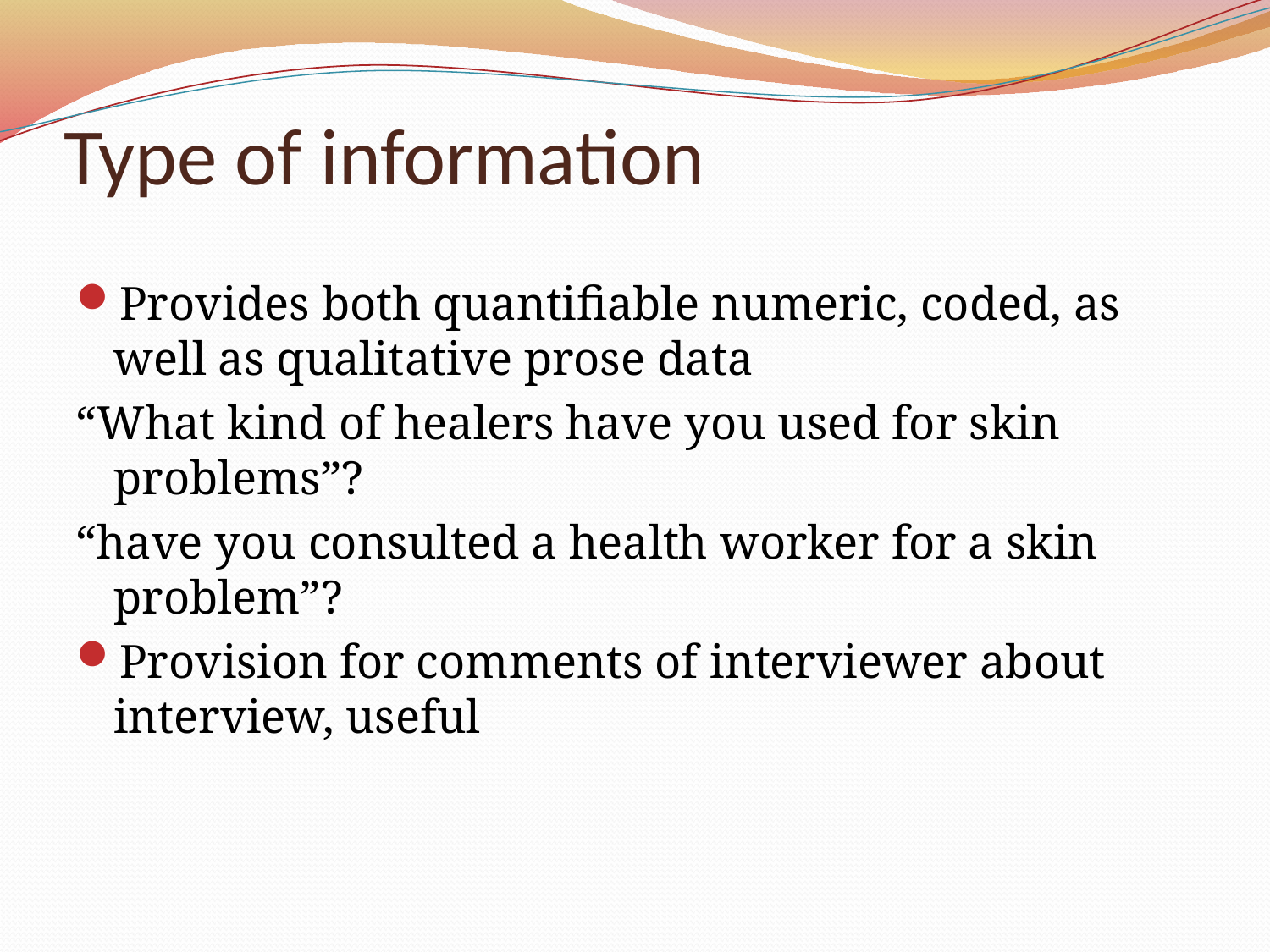

# Type of information
Provides both quantifiable numeric, coded, as well as qualitative prose data
“What kind of healers have you used for skin problems”?
“have you consulted a health worker for a skin problem”?
Provision for comments of interviewer about interview, useful